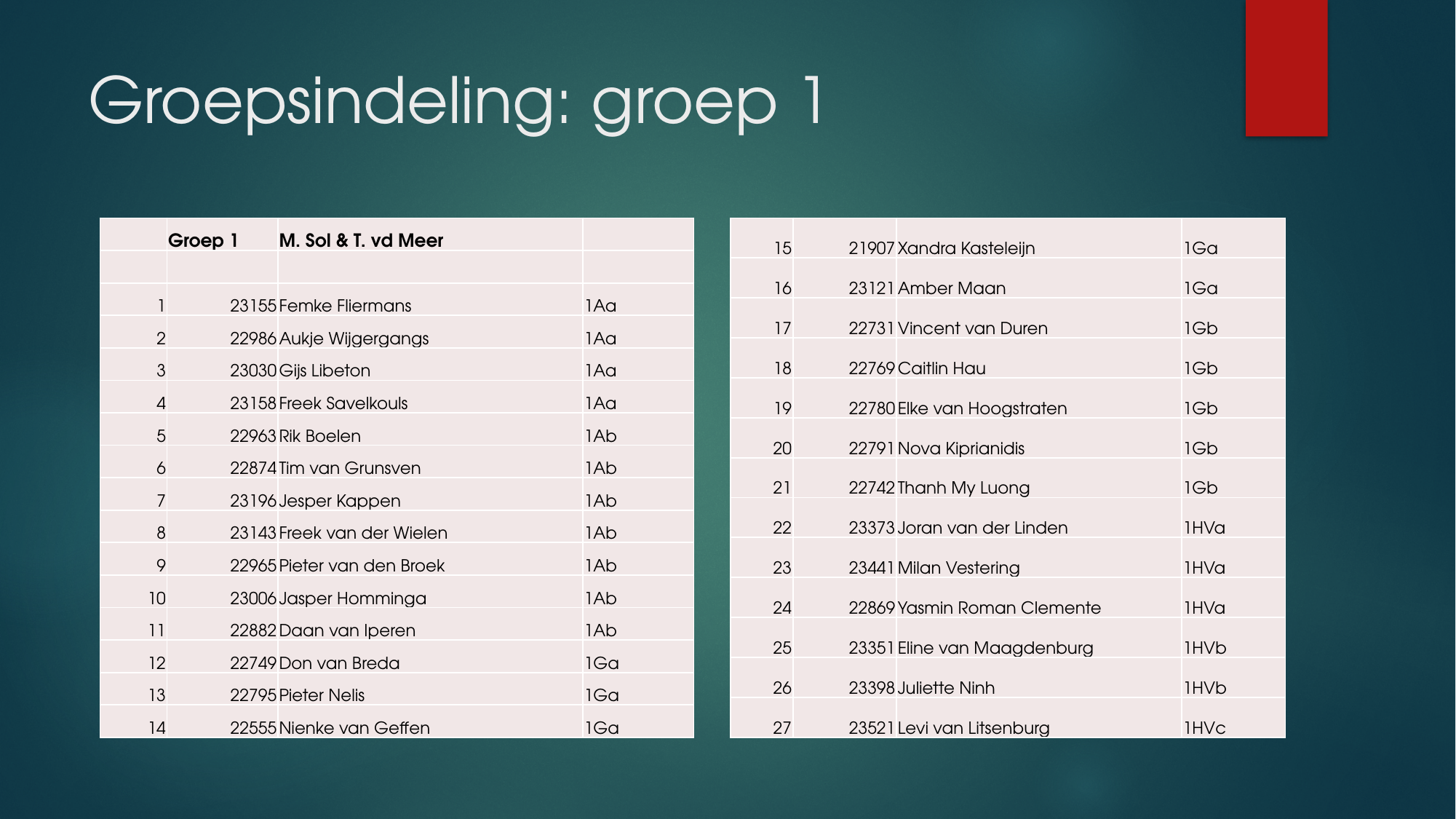

# Groepsindeling: groep 1
| 15 | 21907 | Xandra Kasteleijn | 1Ga |
| --- | --- | --- | --- |
| 16 | 23121 | Amber Maan | 1Ga |
| 17 | 22731 | Vincent van Duren | 1Gb |
| 18 | 22769 | Caitlin Hau | 1Gb |
| 19 | 22780 | Elke van Hoogstraten | 1Gb |
| 20 | 22791 | Nova Kiprianidis | 1Gb |
| 21 | 22742 | Thanh My Luong | 1Gb |
| 22 | 23373 | Joran van der Linden | 1HVa |
| 23 | 23441 | Milan Vestering | 1HVa |
| 24 | 22869 | Yasmin Roman Clemente | 1HVa |
| 25 | 23351 | Eline van Maagdenburg | 1HVb |
| 26 | 23398 | Juliette Ninh | 1HVb |
| 27 | 23521 | Levi van Litsenburg | 1HVc |
|  | Groep 1 | M. Sol & T. vd Meer |  |
| --- | --- | --- | --- |
|  |  |  |  |
| 1 | 23155 | Femke Fliermans | 1Aa |
| 2 | 22986 | Aukje Wijgergangs | 1Aa |
| 3 | 23030 | Gijs Libeton | 1Aa |
| 4 | 23158 | Freek Savelkouls | 1Aa |
| 5 | 22963 | Rik Boelen | 1Ab |
| 6 | 22874 | Tim van Grunsven | 1Ab |
| 7 | 23196 | Jesper Kappen | 1Ab |
| 8 | 23143 | Freek van der Wielen | 1Ab |
| 9 | 22965 | Pieter van den Broek | 1Ab |
| 10 | 23006 | Jasper Homminga | 1Ab |
| 11 | 22882 | Daan van Iperen | 1Ab |
| 12 | 22749 | Don van Breda | 1Ga |
| 13 | 22795 | Pieter Nelis | 1Ga |
| 14 | 22555 | Nienke van Geffen | 1Ga |